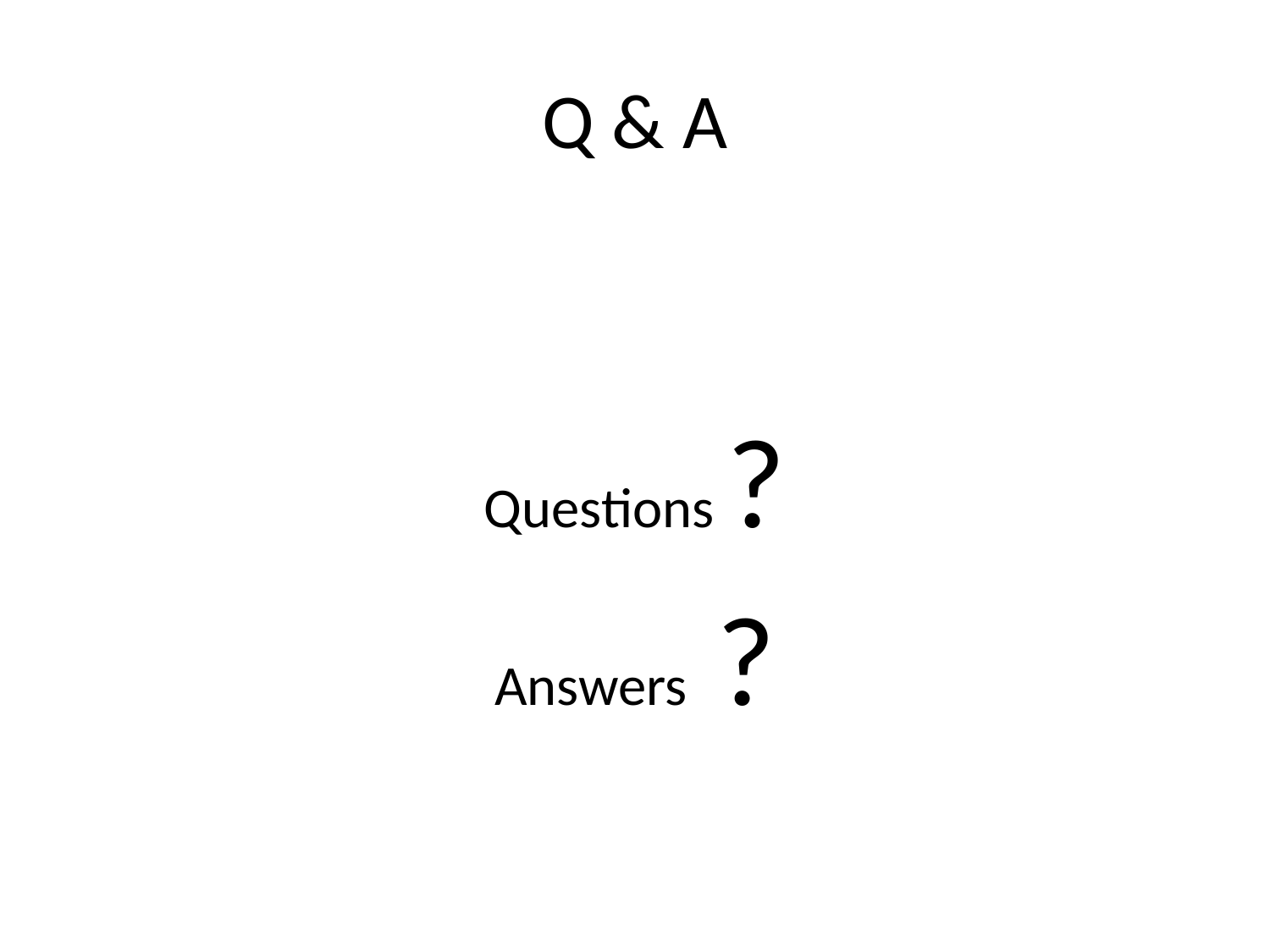

# Q & A

Questions ?
Answers ?